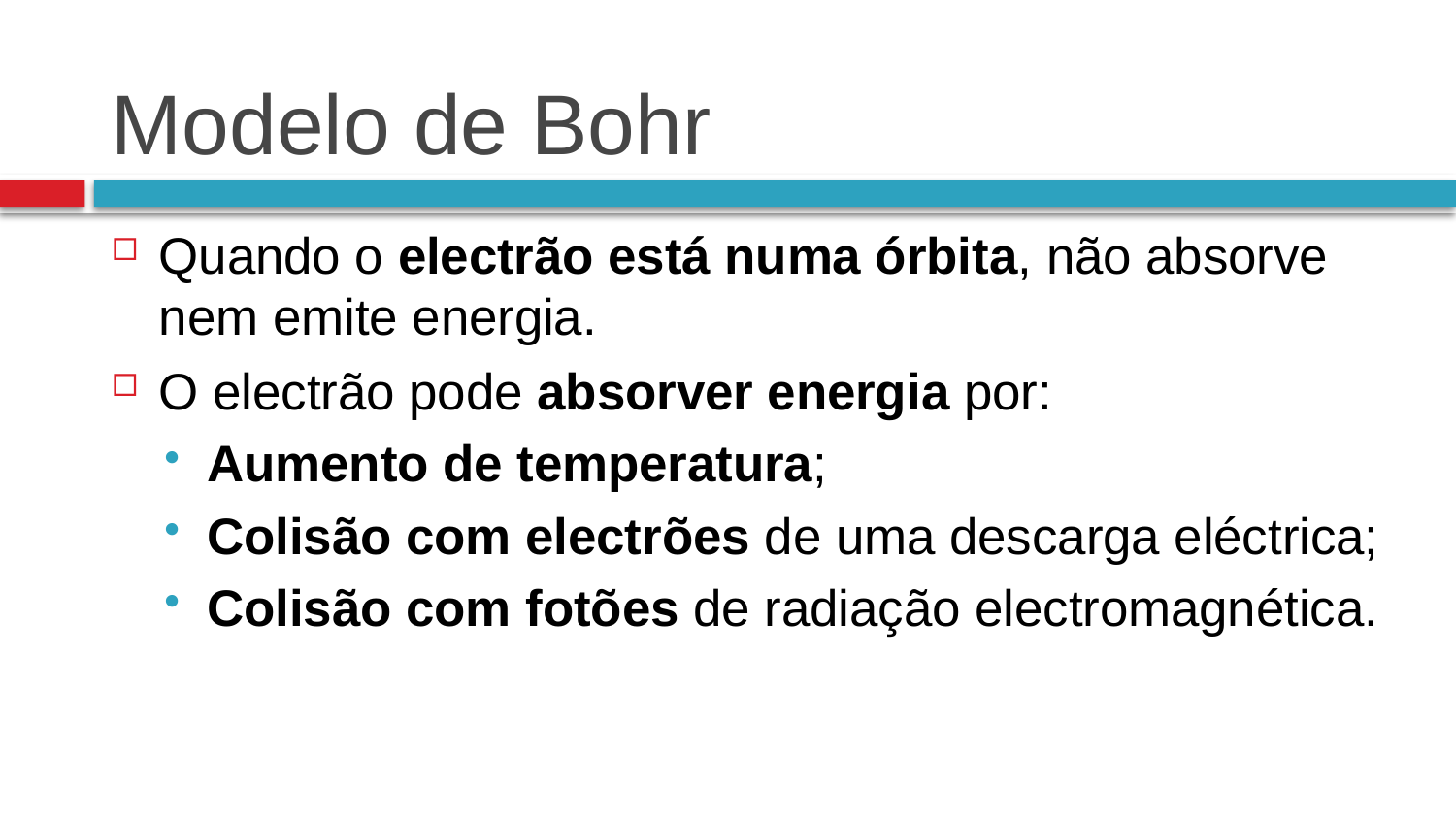

# Modelo de Bohr
Quando o electrão está numa órbita, não absorve nem emite energia.
O electrão pode absorver energia por:
Aumento de temperatura;
Colisão com electrões de uma descarga eléctrica;
Colisão com fotões de radiação electromagnética.